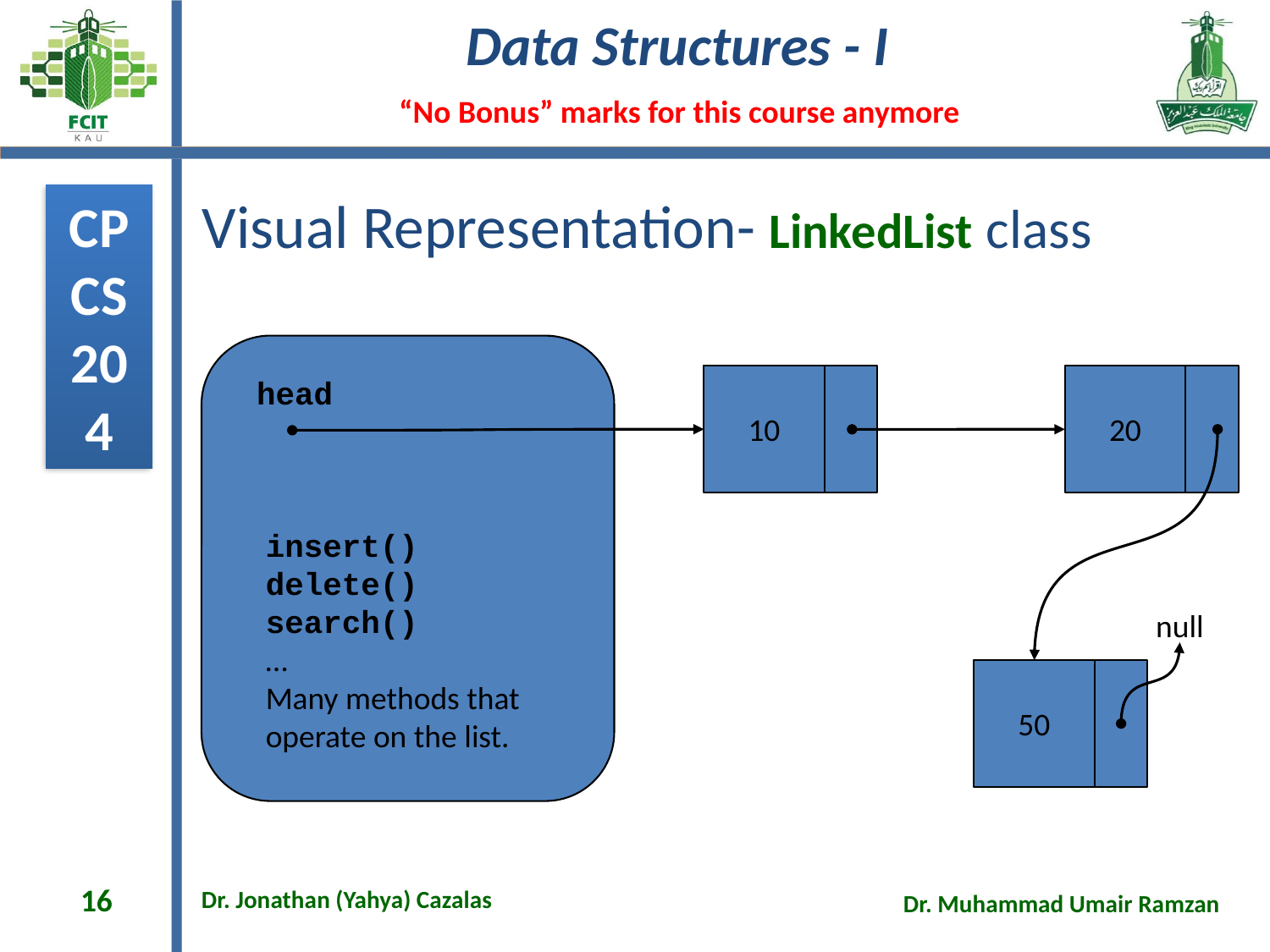

# Visual Representation- LinkedList class

10

20
null

50
head
insert()
delete()
search()
…
Many methods that
operate on the list.
16